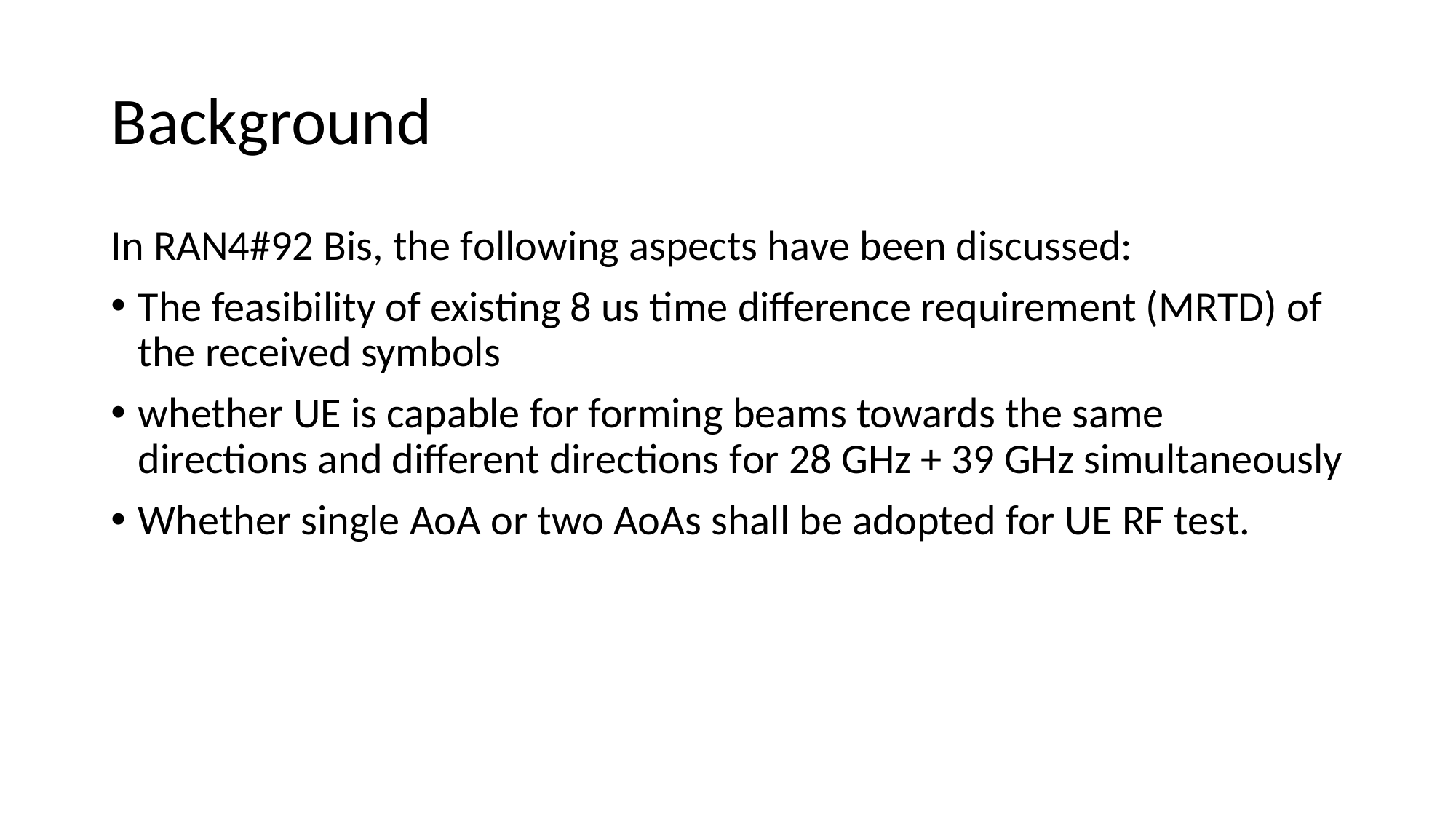

# Background
In RAN4#92 Bis, the following aspects have been discussed:
The feasibility of existing 8 us time difference requirement (MRTD) of the received symbols
whether UE is capable for forming beams towards the same directions and different directions for 28 GHz + 39 GHz simultaneously
Whether single AoA or two AoAs shall be adopted for UE RF test.